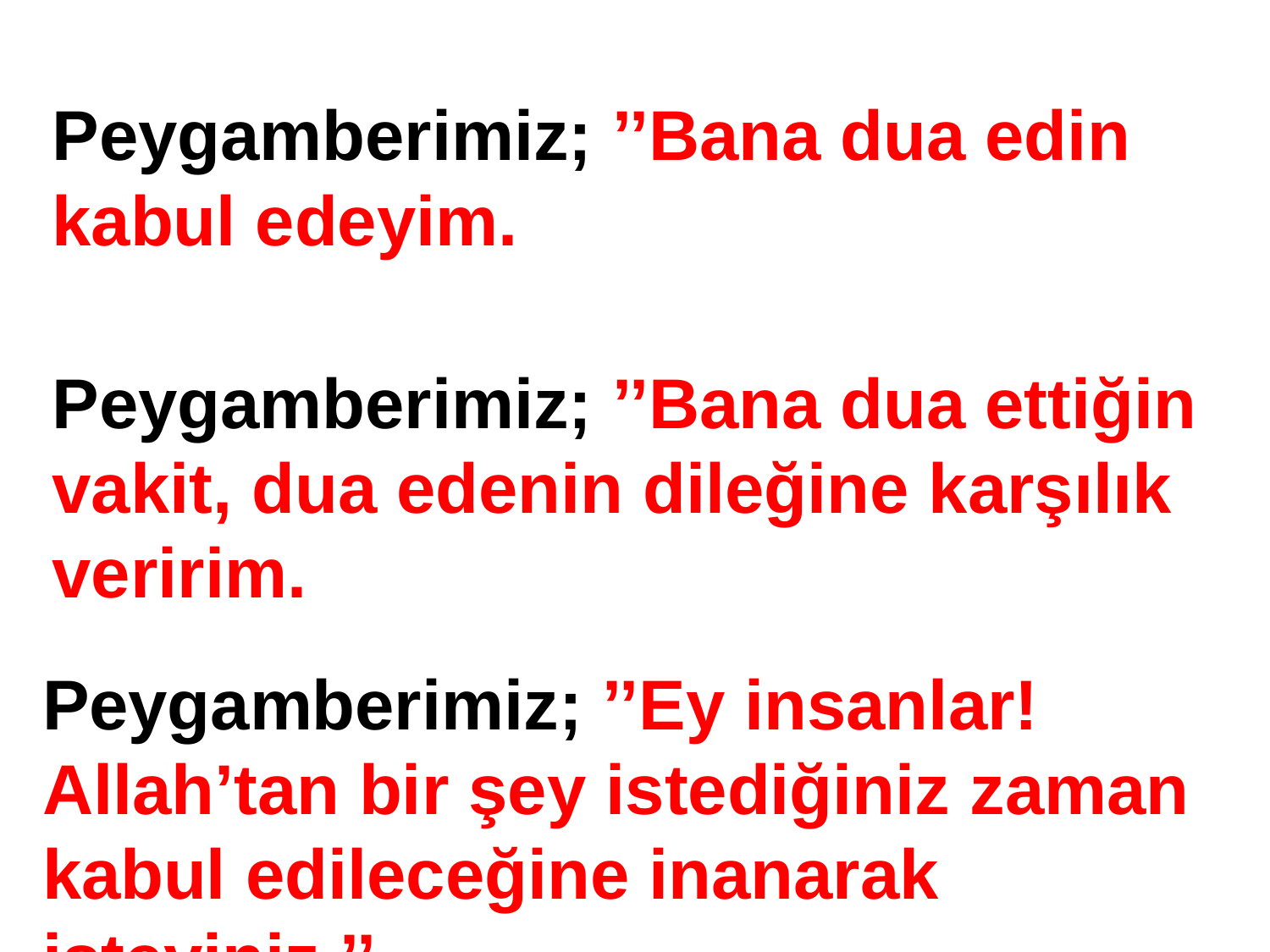

Peygamberimiz; ’’Bana dua edin kabul edeyim.
Peygamberimiz; ’’Bana dua ettiğin vakit, dua edenin dileğine karşılık veririm.
Peygamberimiz; ’’Ey insanlar! Allah’tan bir şey istediğiniz zaman kabul edileceğine inanarak isteyiniz.’’